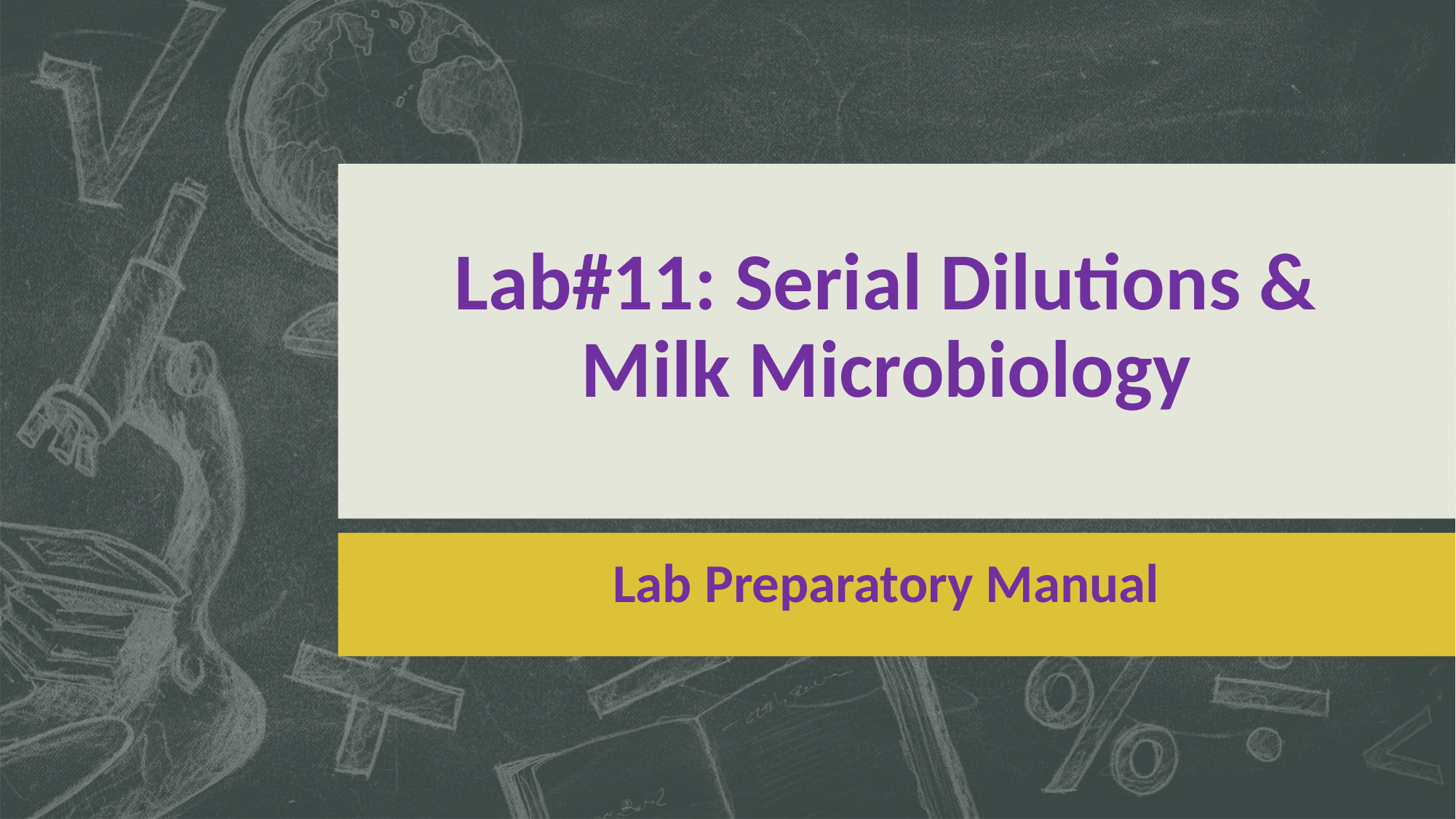

# Lab#11: Serial Dilutions & Milk Microbiology
Lab Preparatory Manual